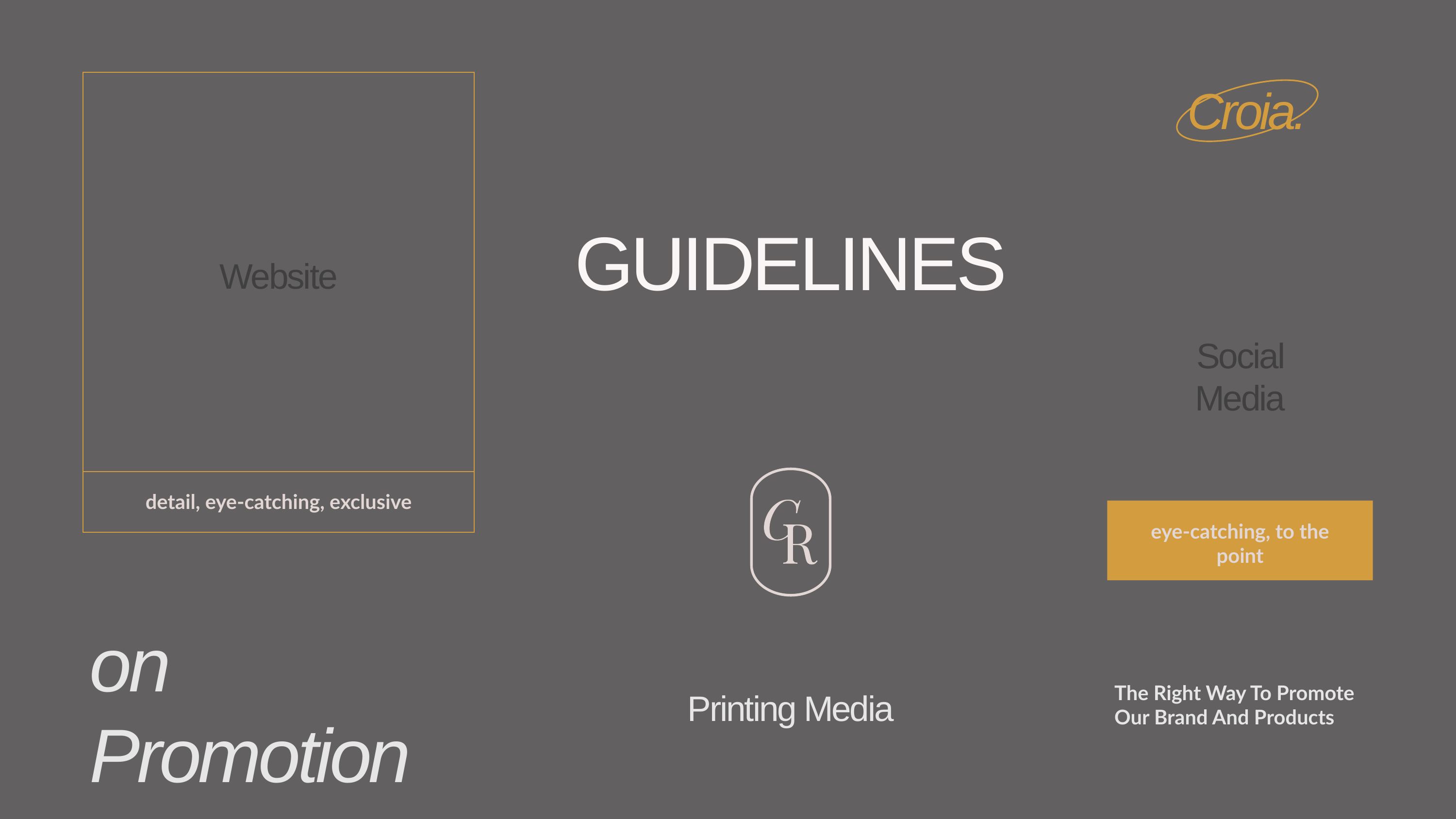

Croia.

GUIDELINES

Website
Social Media

detail, eye-catching, exclusive

eye-catching, to the point
on Promotion
The Right Way To Promote Our Brand And Products
Printing Media